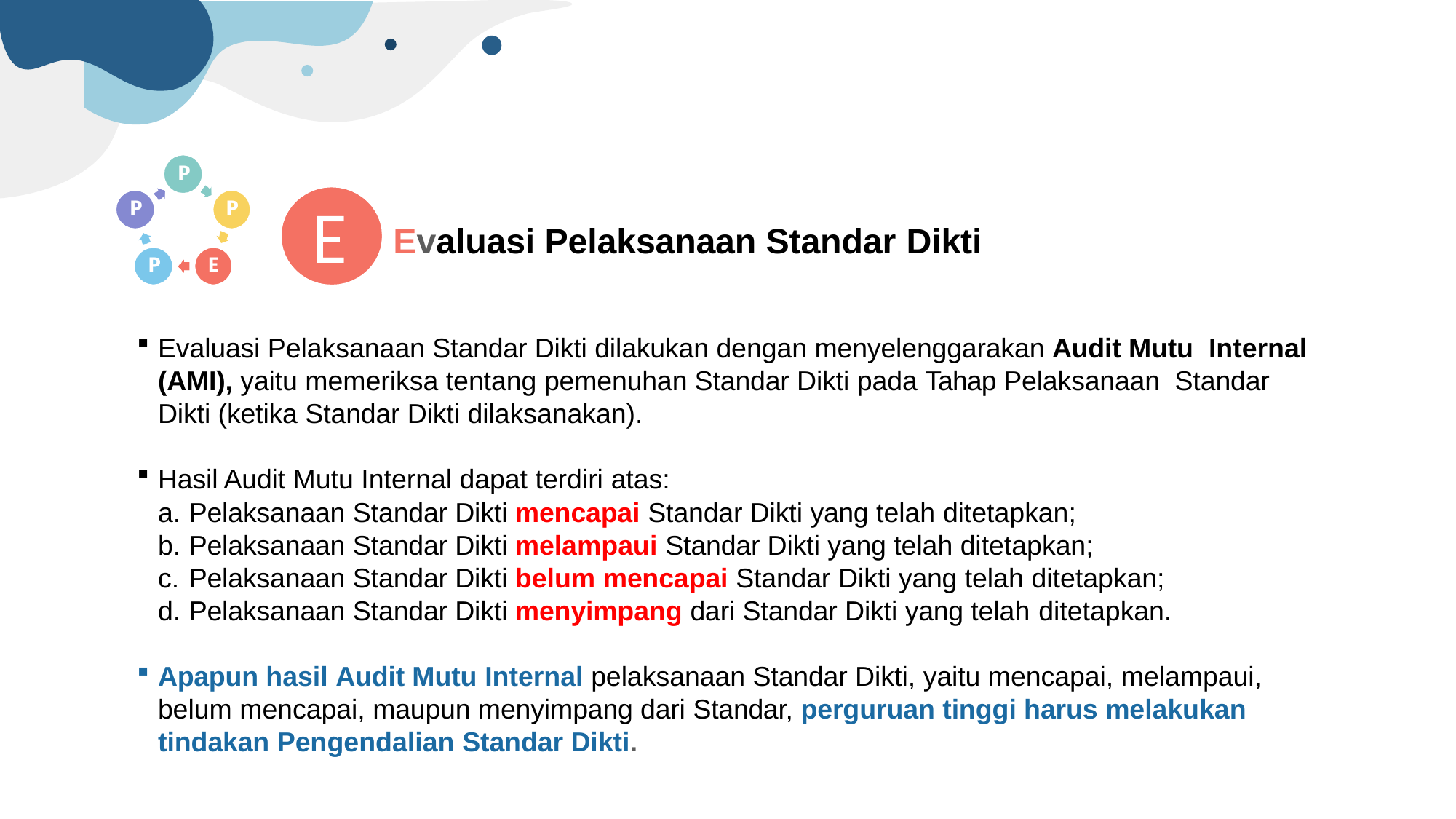

P
E

P
P
# Evaluasi Pelaksanaan Standar Dikti

P
E

Evaluasi Pelaksanaan Standar Dikti dilakukan dengan menyelenggarakan Audit Mutu  Internal (AMI), yaitu memeriksa tentang pemenuhan Standar Dikti pada Tahap Pelaksanaan  Standar Dikti (ketika Standar Dikti dilaksanakan).

Hasil Audit Mutu Internal dapat terdiri atas:
Pelaksanaan Standar Dikti mencapai Standar Dikti yang telah ditetapkan;
Pelaksanaan Standar Dikti melampaui Standar Dikti yang telah ditetapkan;
Pelaksanaan Standar Dikti belum mencapai Standar Dikti yang telah ditetapkan;
Pelaksanaan Standar Dikti menyimpang dari Standar Dikti yang telah ditetapkan.

Apapun hasil Audit Mutu Internal pelaksanaan Standar Dikti, yaitu mencapai, melampaui,  belum mencapai, maupun menyimpang dari Standar, perguruan tinggi harus melakukan  tindakan Pengendalian Standar Dikti.